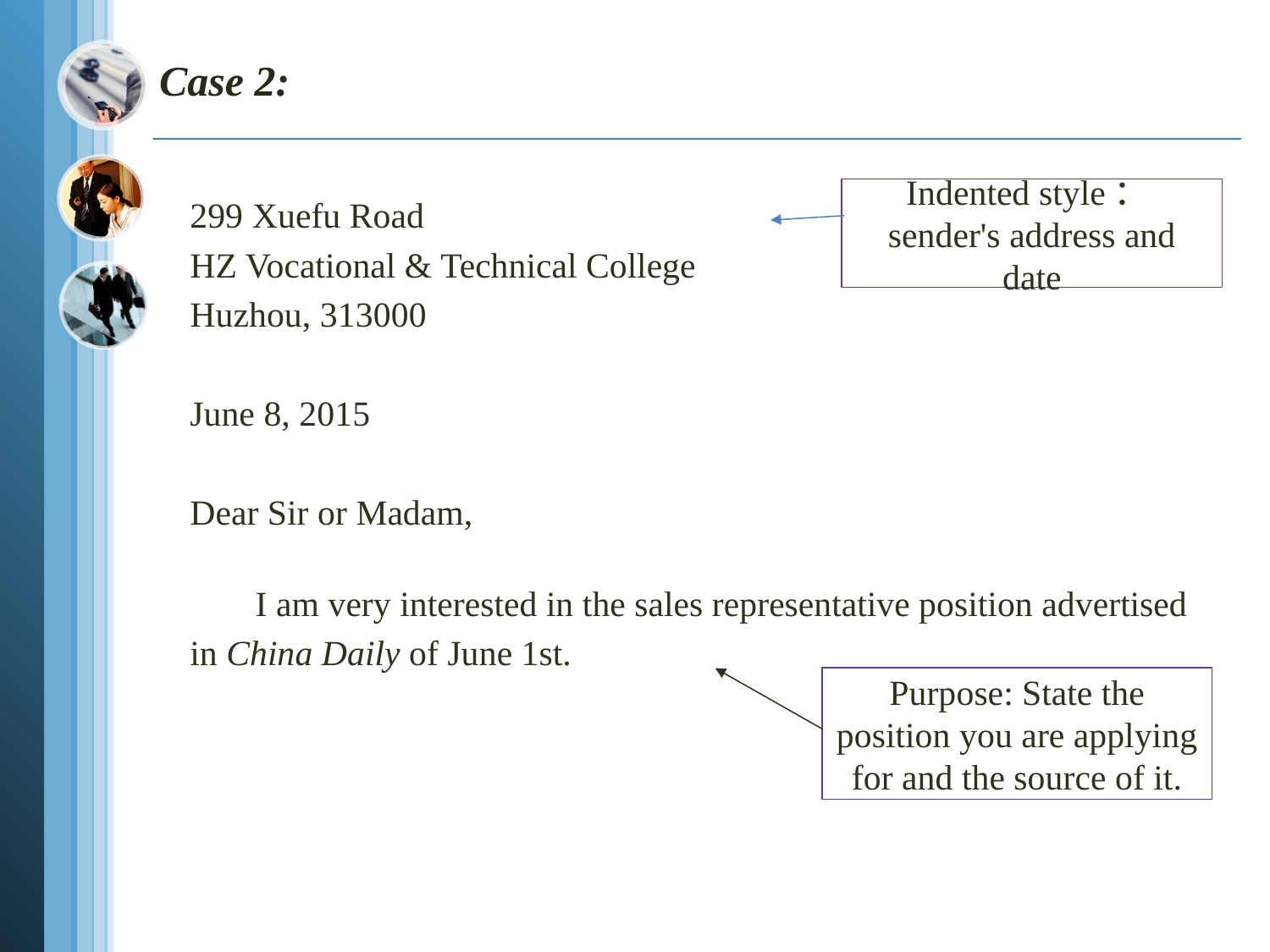

# Case 2:

299 Xuefu Road
HZ Vocational & Technical College
Huzhou, 313000

June 8, 2015

Dear Sir or Madam,
  I am very interested in the sales representative position advertised
in China Daily of June 1st.
Indented style：sender's address and date
Purpose: State the position you are applying for and the source of it.